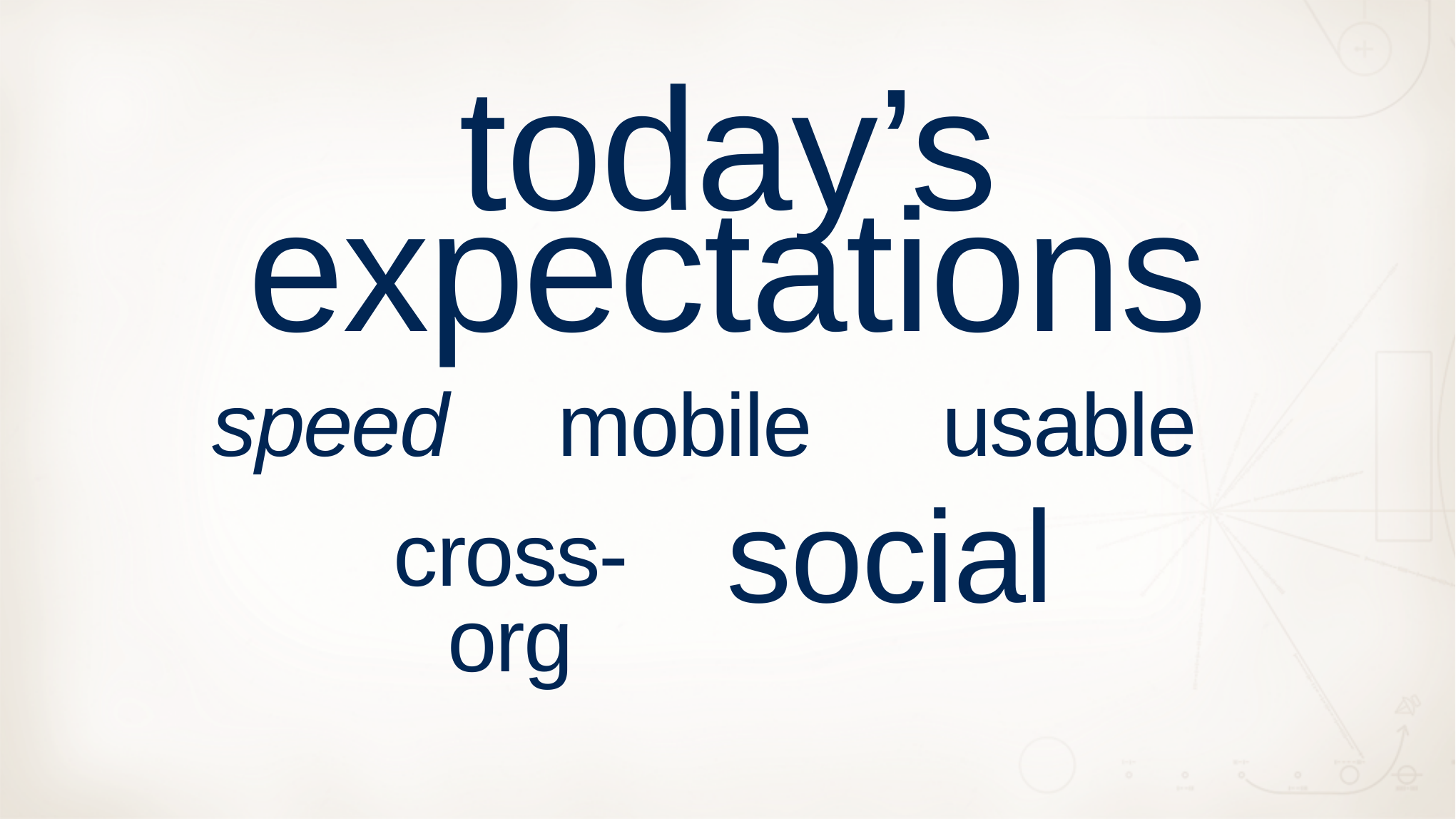

today’s expectations

usable
speed
mobile
social
cross-org